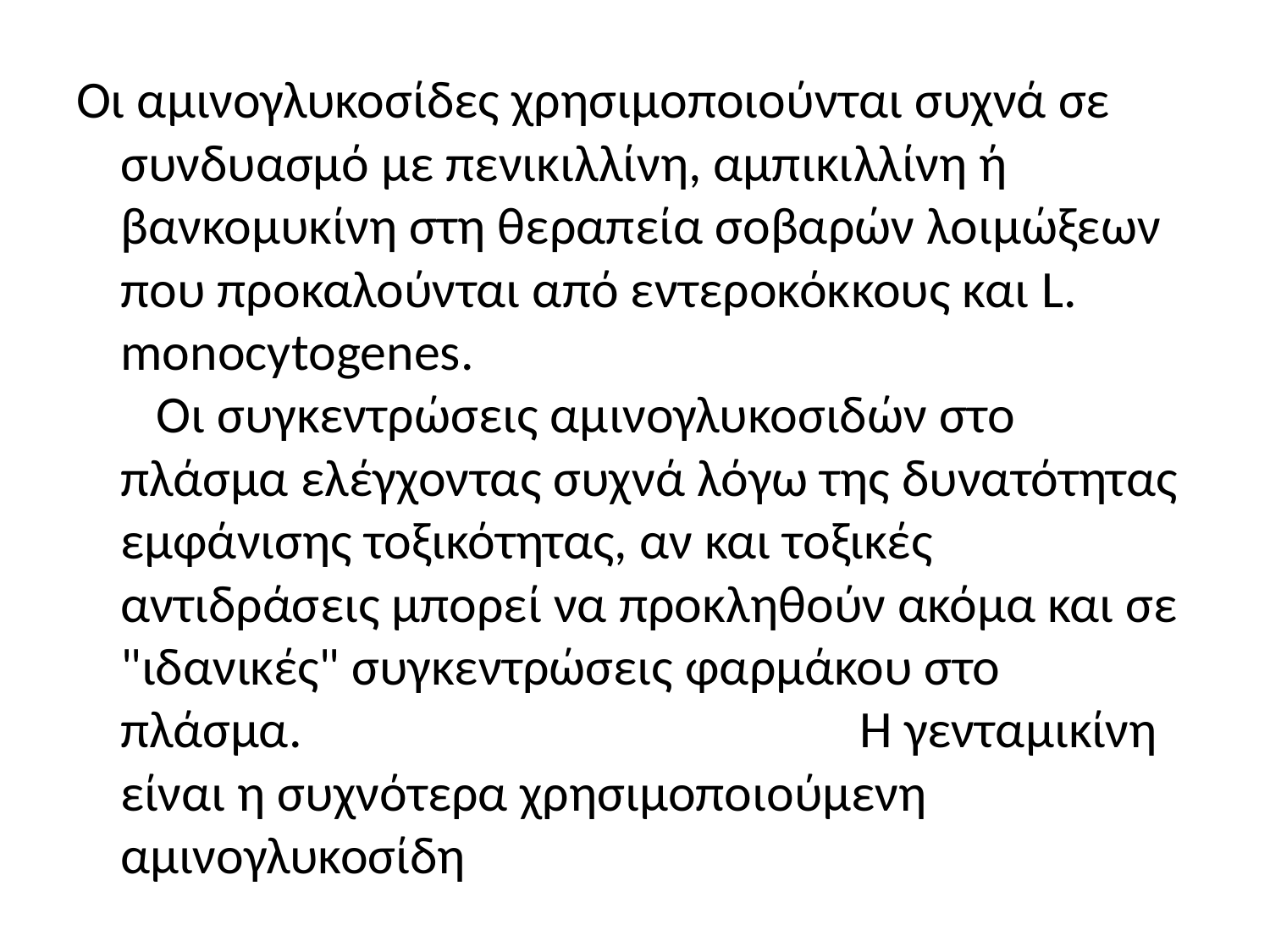

Οι αμινογλυκοσίδες χρησιμοποιούνται συχνά σε συνδυασμό με πενικιλλίνη, αμπικιλλίνη ή βανκομυκίνη στη θεραπεία σοβαρών λοιμώξεων που προκαλούνται από εντεροκόκκους και L. monocytogenes.                                                                Οι συγκεντρώσεις αμινογλυκοσιδών στο πλάσμα ελέγχοντας συχνά λόγω της δυνατότητας εμφάνισης τοξικότητας, αν και τοξικές αντιδράσεις μπορεί να προκληθούν ακόμα και σε "ιδανικές" συγκεντρώσεις φαρμάκου στο πλάσμα.                                               Η γενταμικίνη είναι η συχνότερα χρησιμοποιούμενη αμινογλυκοσίδη